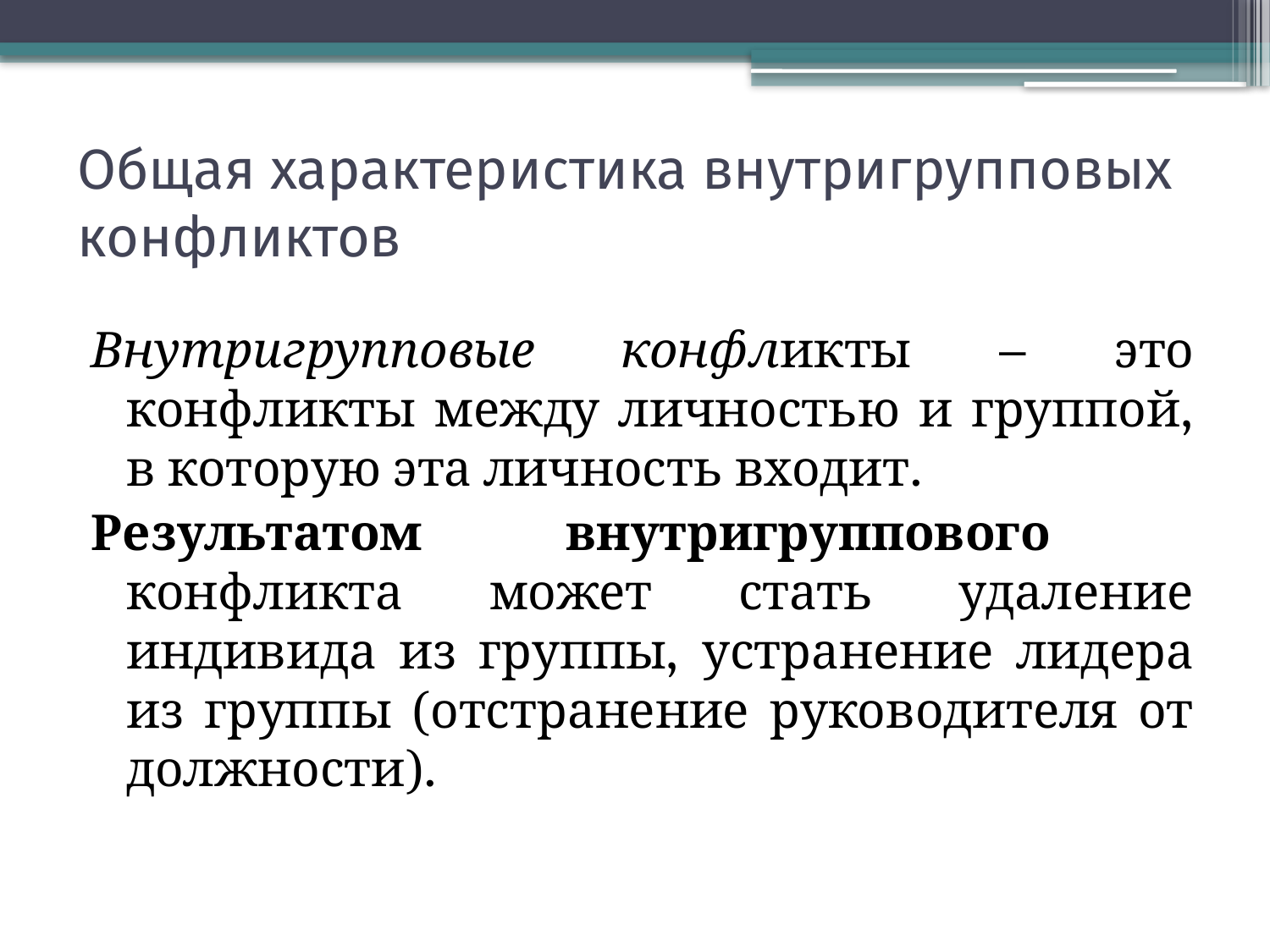

# Общая характеристика внутригрупповых конфликтов
Внутригрупповые конфликты – это конфликты между личностью и группой, в которую эта личность входит.
Результатом внутригруппового  конфликта может стать удаление индивида из группы, устранение лидера из группы (отстранение руководителя от должности).